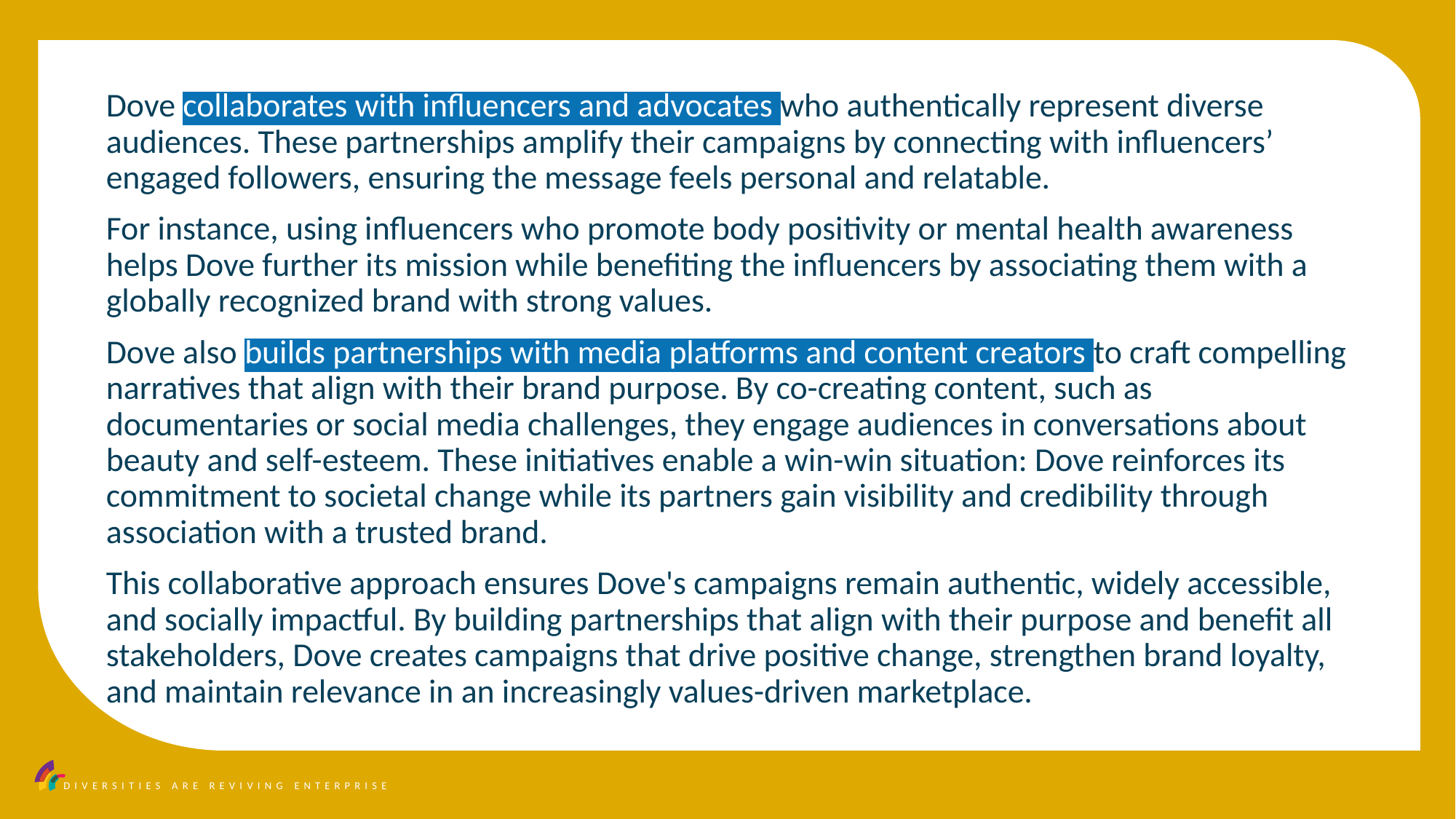

Dove collaborates with influencers and advocates who authentically represent diverse audiences. These partnerships amplify their campaigns by connecting with influencers’ engaged followers, ensuring the message feels personal and relatable.
For instance, using influencers who promote body positivity or mental health awareness helps Dove further its mission while benefiting the influencers by associating them with a globally recognized brand with strong values.
Dove also builds partnerships with media platforms and content creators to craft compelling narratives that align with their brand purpose. By co-creating content, such as documentaries or social media challenges, they engage audiences in conversations about beauty and self-esteem. These initiatives enable a win-win situation: Dove reinforces its commitment to societal change while its partners gain visibility and credibility through association with a trusted brand.
This collaborative approach ensures Dove's campaigns remain authentic, widely accessible, and socially impactful. By building partnerships that align with their purpose and benefit all stakeholders, Dove creates campaigns that drive positive change, strengthen brand loyalty, and maintain relevance in an increasingly values-driven marketplace.